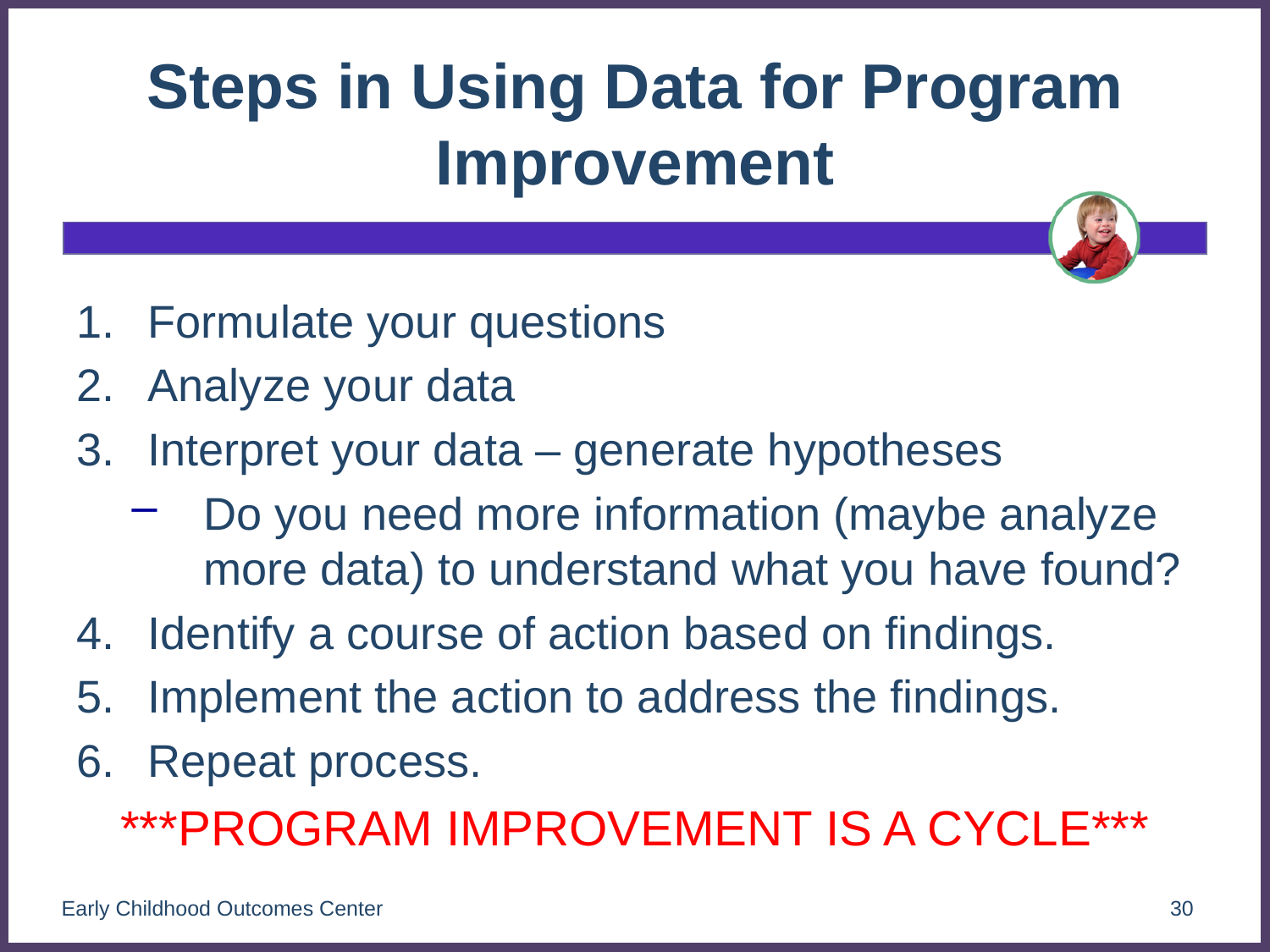

# Steps in Using Data for Program Improvement
Formulate your questions
Analyze your data
Interpret your data – generate hypotheses
Do you need more information (maybe analyze more data) to understand what you have found?
Identify a course of action based on findings.
Implement the action to address the findings.
Repeat process.
***PROGRAM IMPROVEMENT IS A CYCLE***

Early Childhood Outcomes Center
30